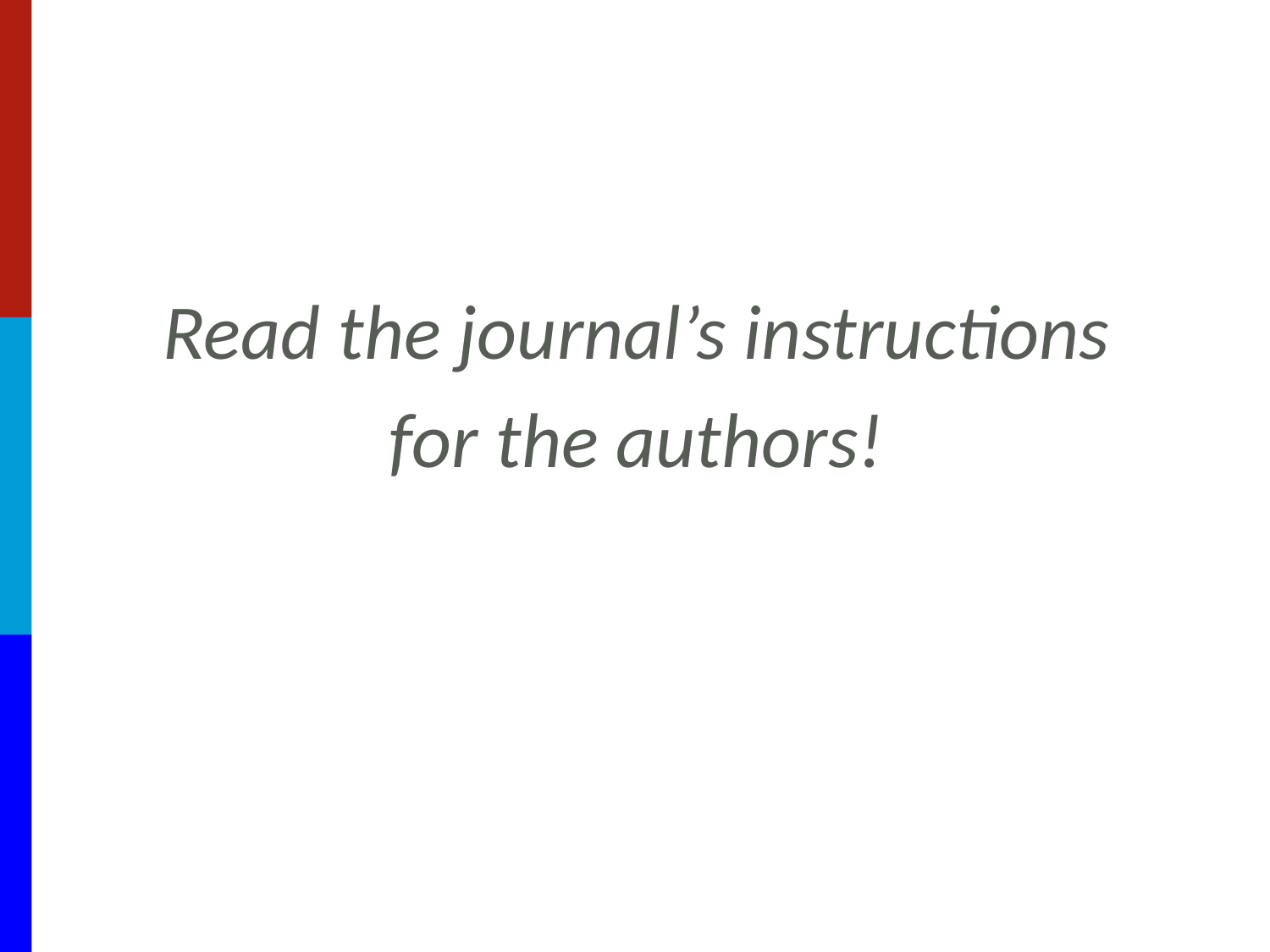

Read the journal’s instructions
for the authors!

2